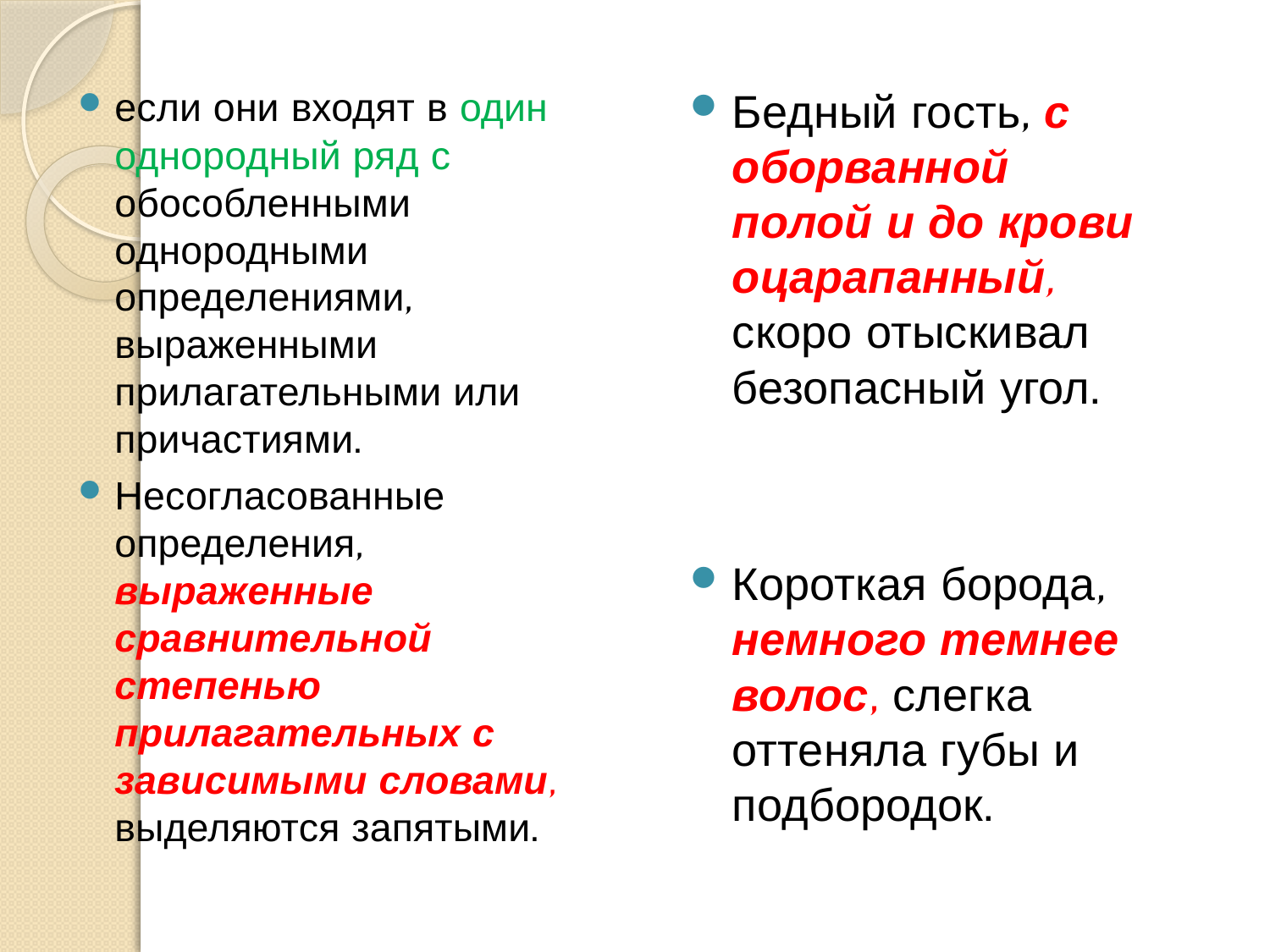

если они входят в один однородный ряд с обособленными однородными определениями, выраженными прилагательными или причастиями.
Несогласованные определения, выраженные сравнительной степенью прилагательных с зависимыми словами, выделяются запятыми.

Бедный гость, с оборванной полой и до крови оцарапанный, скоро отыскивал безопасный угол.

Короткая борода, немного темнее волос, слегка оттеняла губы и подбородок.